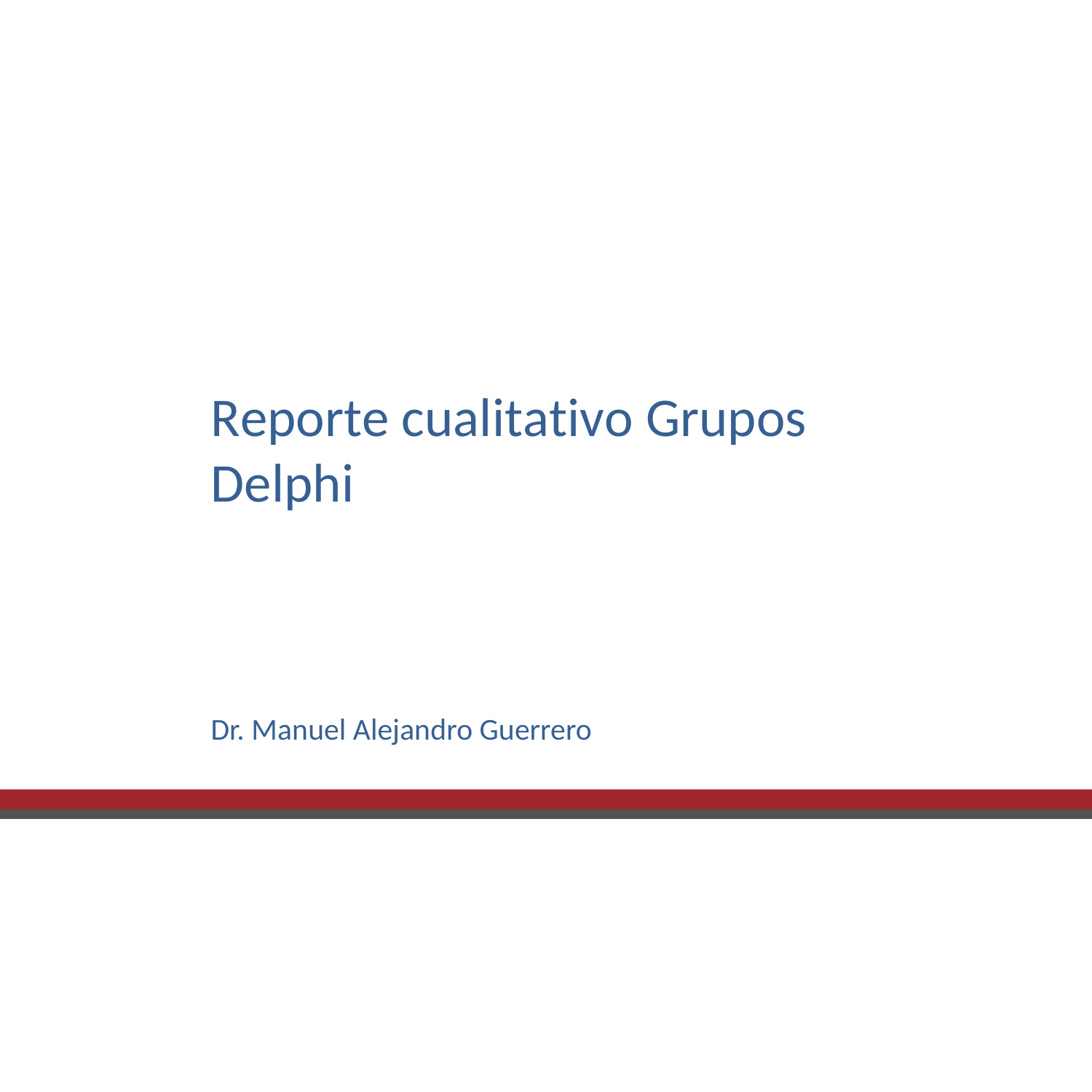

Reporte cualitativo Grupos Delphi

Dr. Manuel Alejandro Guerrero